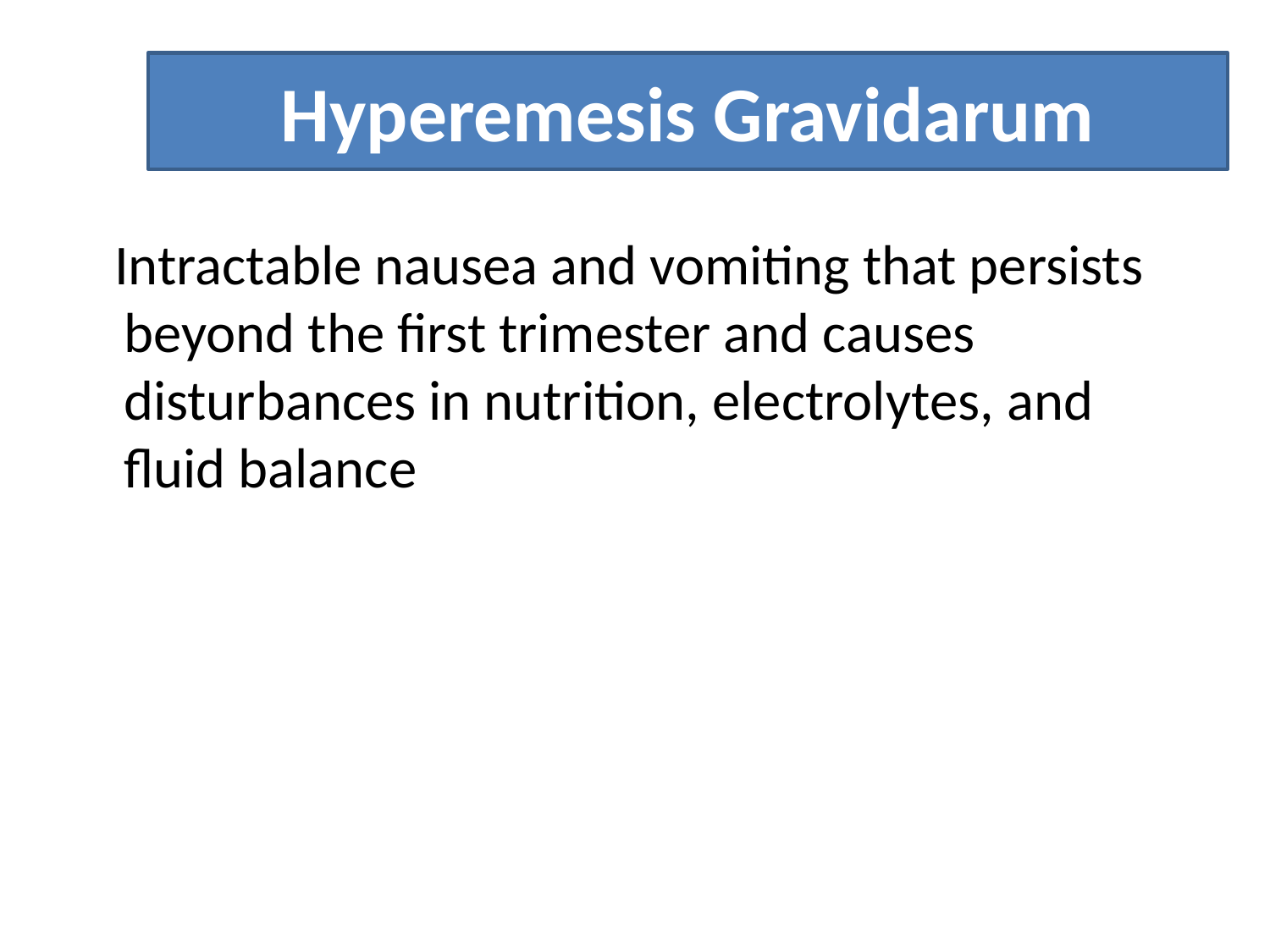

# Hyperemesis Gravidarum
   Intractable nausea and vomiting that persists beyond the first trimester and causes disturbances in nutrition, electrolytes, and fluid balance